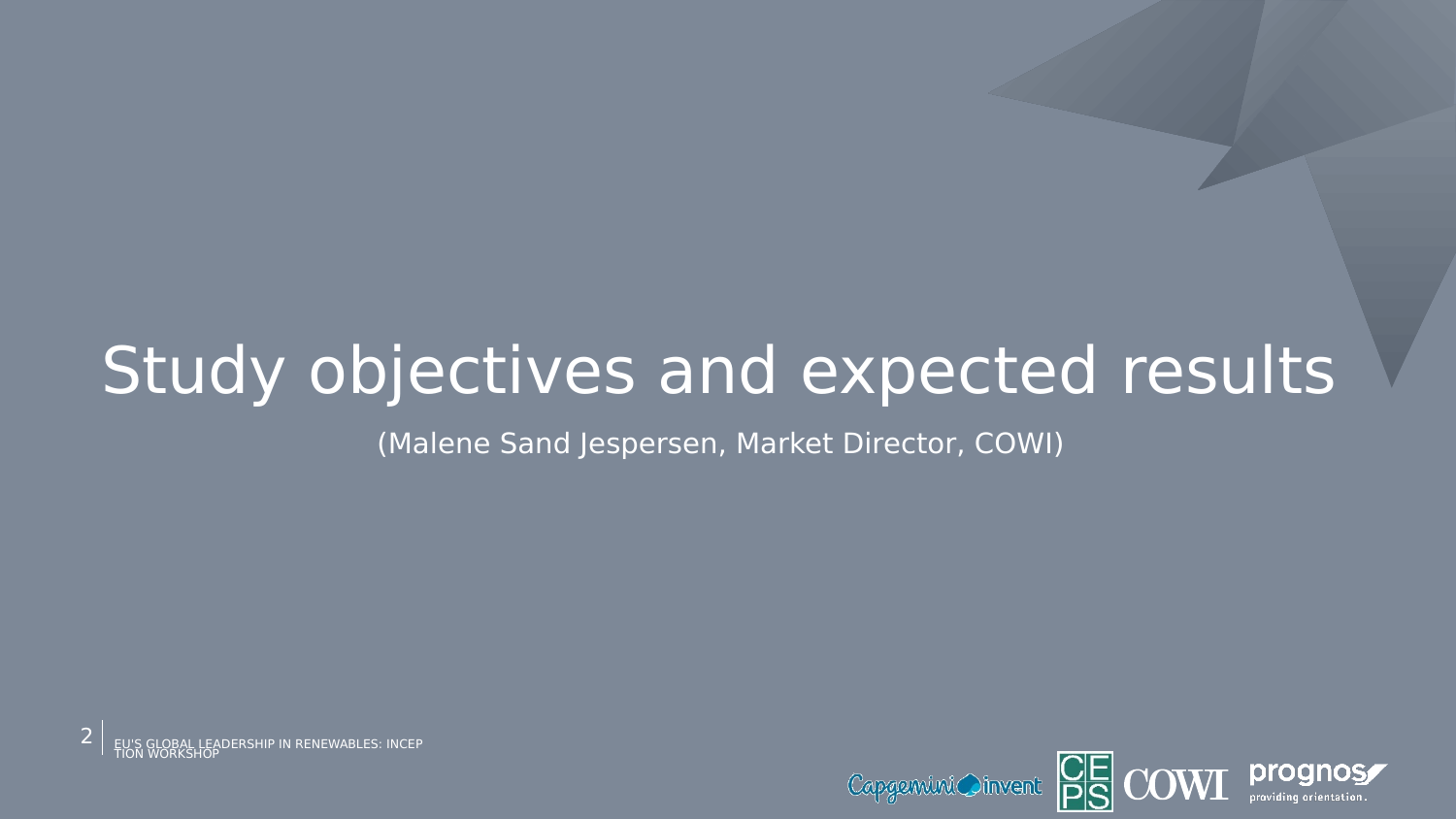

# Study objectives and expected results (Malene Sand Jespersen, Market Director, COWI)
2
EU's global leadership in renewables: Inception workshop